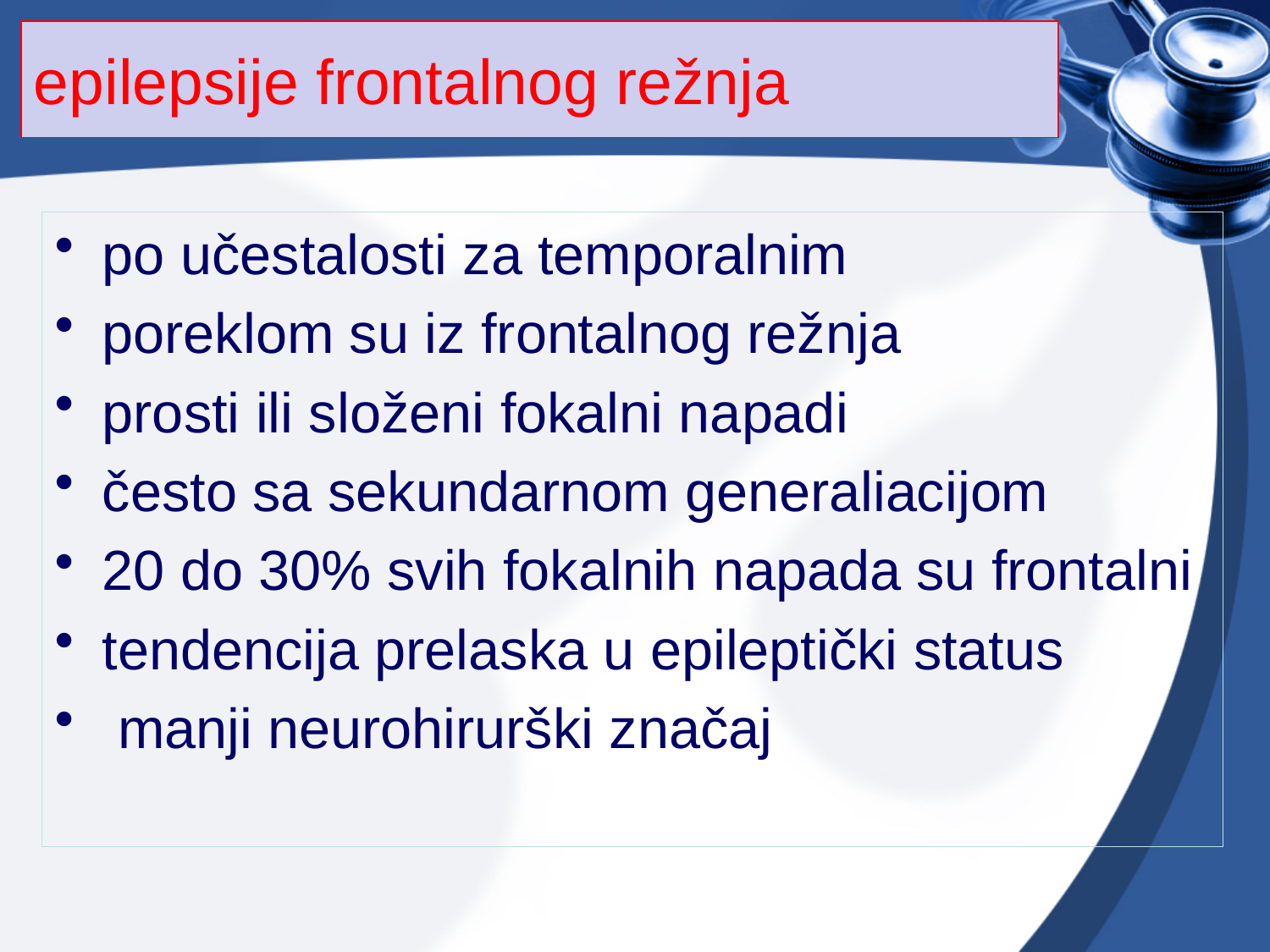

# epilepsije frontalnog režnja
po učestalosti za temporalnim
poreklom su iz frontalnog režnja
prosti ili složeni fokalni napadi
često sa sekundarnom generaliacijom
20 do 30% svih fokalnih napada su frontalni
tendencija prelaska u epileptički status
 manji neurohirurški značaj
24